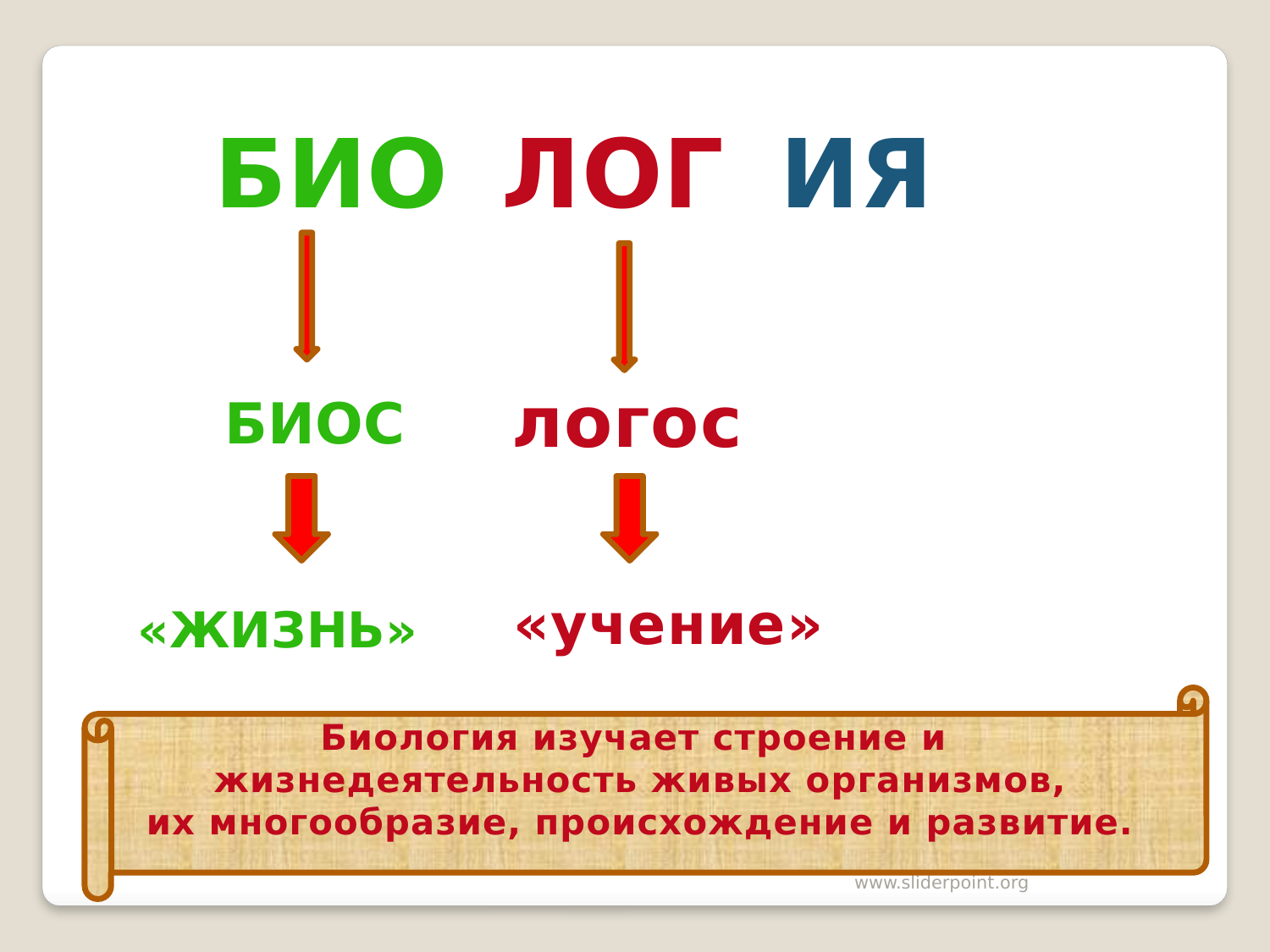

БИО
ЛОГ
ИЯ

логос
биос

«учение»
«жизнь»

Биология изучает строение и
 жизнедеятельность живых организмов,
 их многообразие, происхождение и развитие.
www.sliderpoint.org